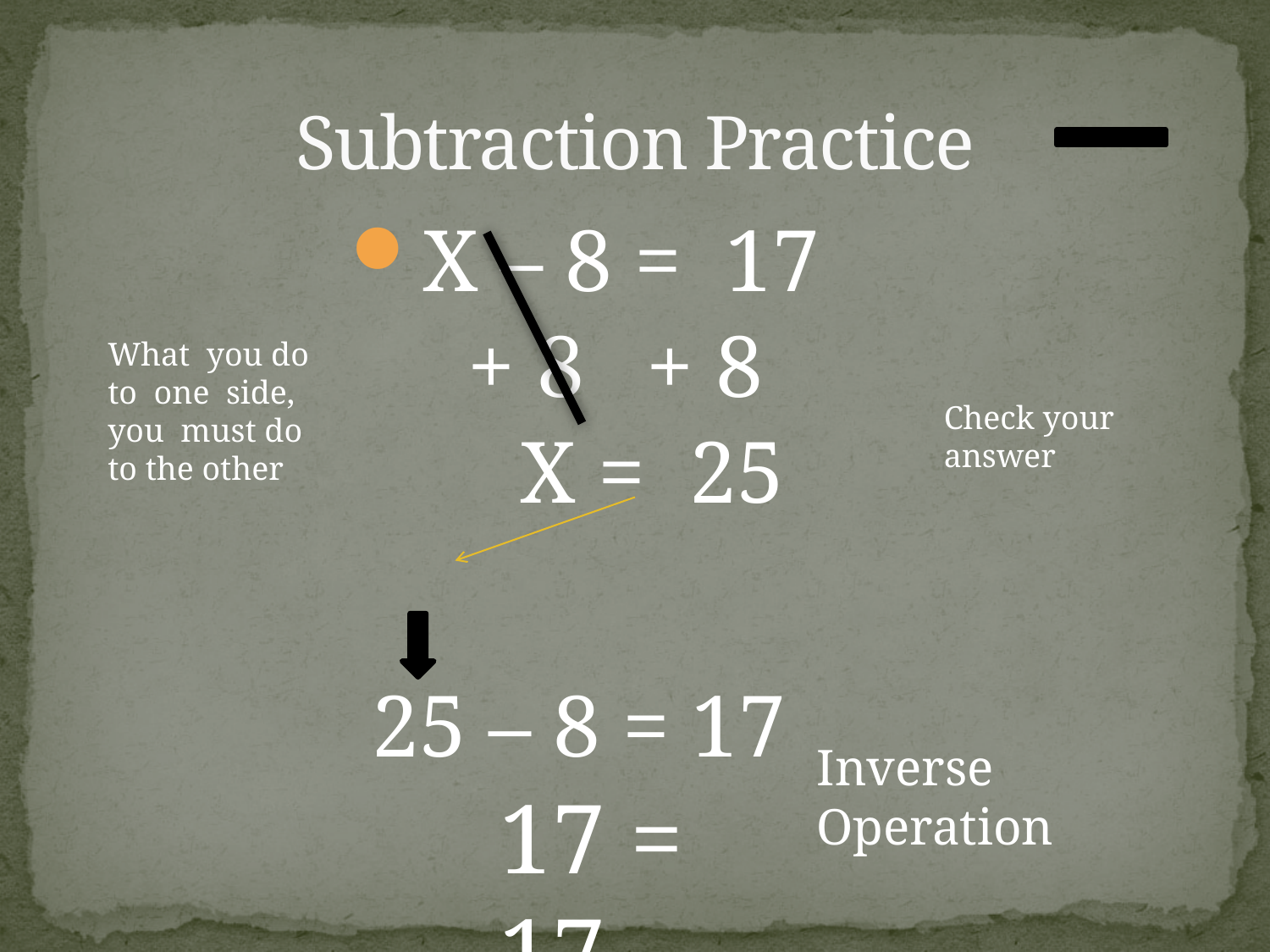

# Subtraction Practice

X – 8 =  17
+ 8
+ 8
What  you do to  one  side, you  must do to the other
Check your answer
X =  25

25 – 8 = 17
Inverse Operation
17 = 17